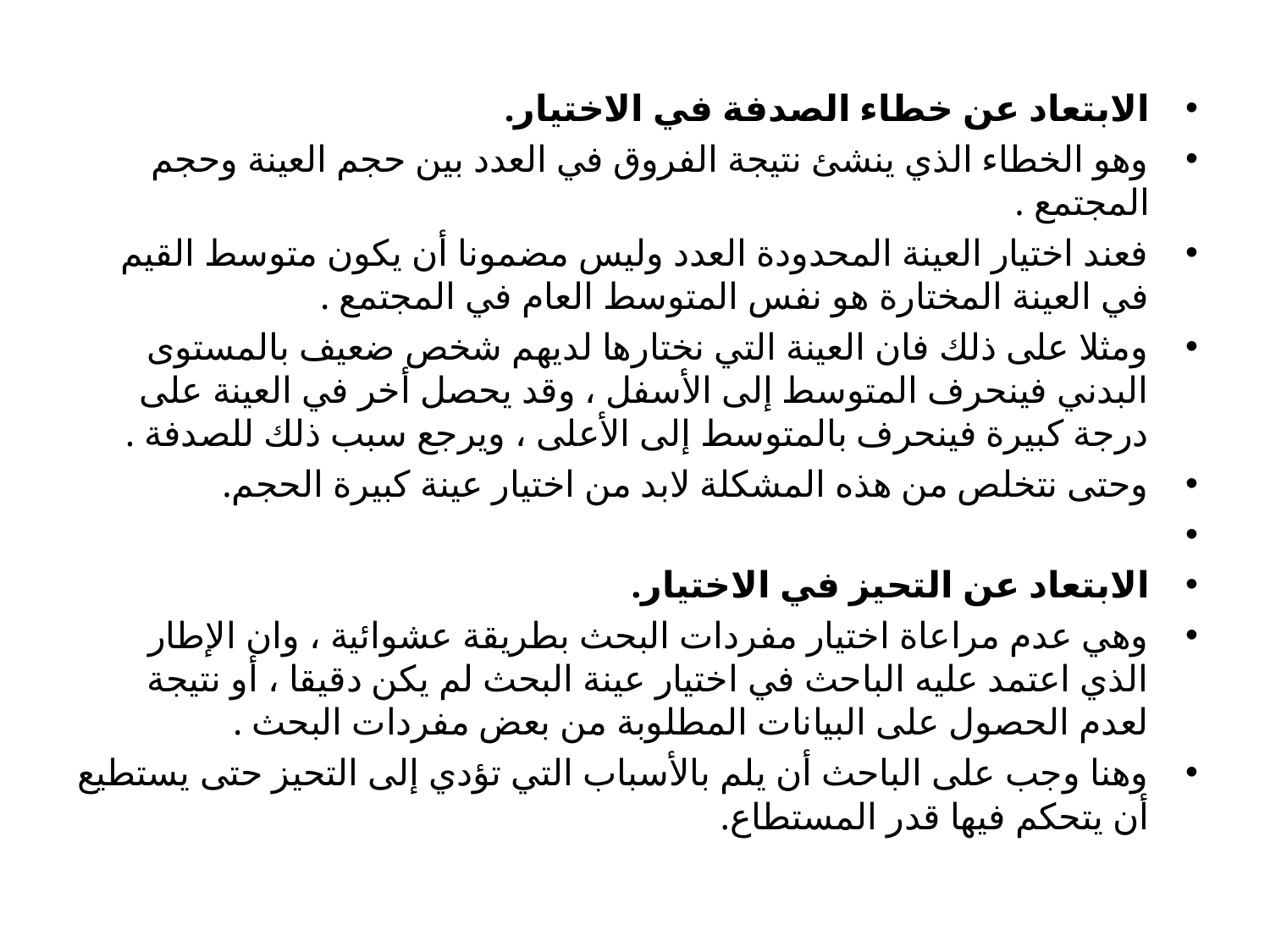

الابتعاد عن خطاء الصدفة في الاختيار.
وهو الخطاء الذي ينشئ نتيجة الفروق في العدد بين حجم العينة وحجم المجتمع .
فعند اختيار العينة المحدودة العدد وليس مضمونا أن يكون متوسط القيم في العينة المختارة هو نفس المتوسط العام في المجتمع .
ومثلا على ذلك فان العينة التي نختارها لديهم شخص ضعيف بالمستوى البدني فينحرف المتوسط إلى الأسفل ، وقد يحصل أخر في العينة على درجة كبيرة فينحرف بالمتوسط إلى الأعلى ، ويرجع سبب ذلك للصدفة .
وحتى نتخلص من هذه المشكلة لابد من اختيار عينة كبيرة الحجم.

الابتعاد عن التحيز في الاختيار.
وهي عدم مراعاة اختيار مفردات البحث بطريقة عشوائية ، وان الإطار الذي اعتمد عليه الباحث في اختيار عينة البحث لم يكن دقيقا ، أو نتيجة لعدم الحصول على البيانات المطلوبة من بعض مفردات البحث .
وهنا وجب على الباحث أن يلم بالأسباب التي تؤدي إلى التحيز حتى يستطيع أن يتحكم فيها قدر المستطاع.